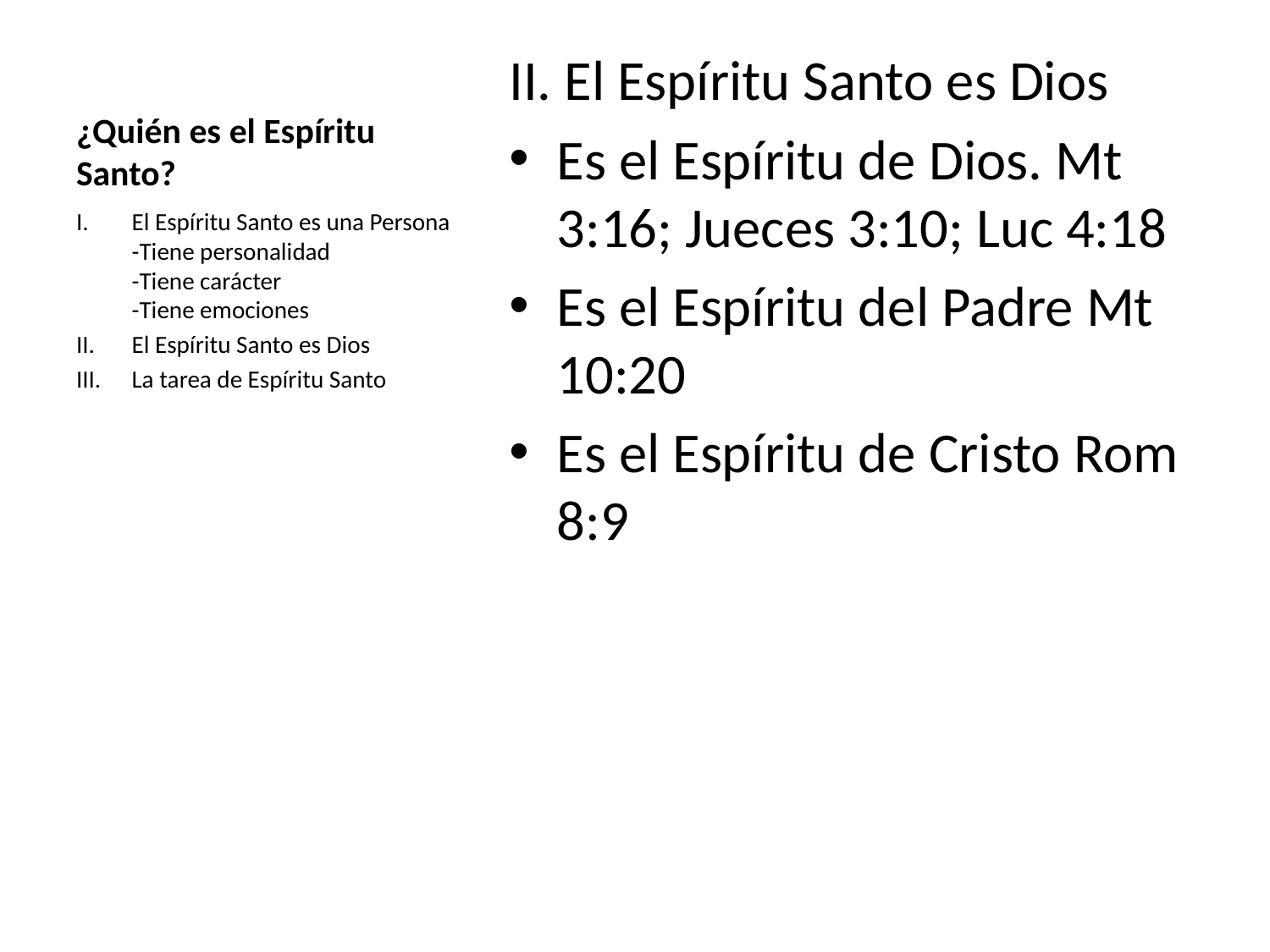

# ¿Quién es el Espíritu Santo?
II. El Espíritu Santo es Dios
Es el Espíritu de Dios. Mt 3:16; Jueces 3:10; Luc 4:18
Es el Espíritu del Padre Mt 10:20
Es el Espíritu de Cristo Rom 8:9

El Espíritu Santo es una Persona
-Tiene personalidad
-Tiene carácter
-Tiene emociones
El Espíritu Santo es Dios
La tarea de Espíritu Santo